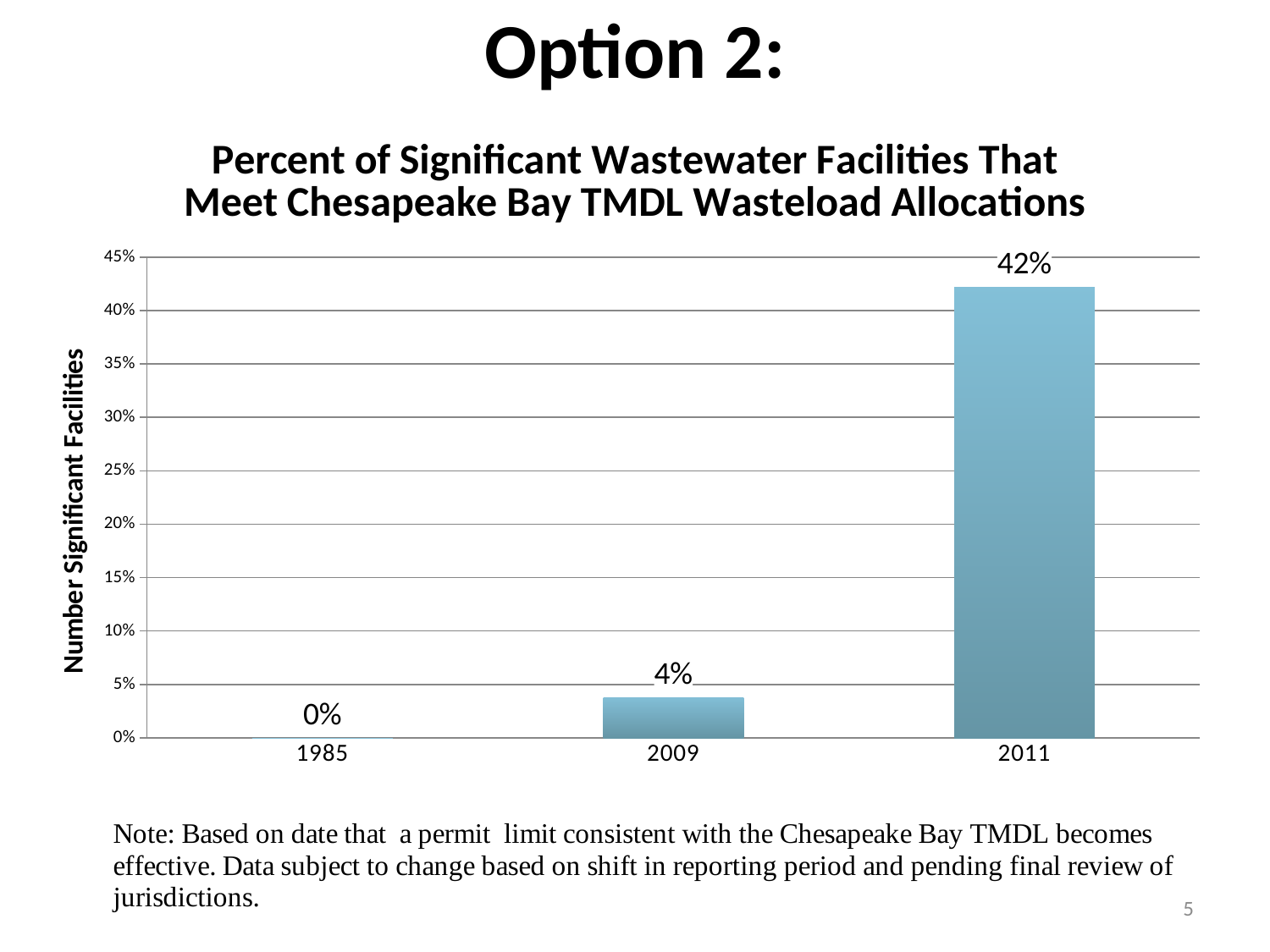

# Option 2:

### Chart: Percent of Significant Wastewater Facilities That Meet Chesapeake Bay TMDL Wasteload Allocations

| Category |  |
|---|---|
| 1985 | 0.0 |
| 2009 | 0.037974683544303806 |
| 2011 | 0.4219409282700423 |
5